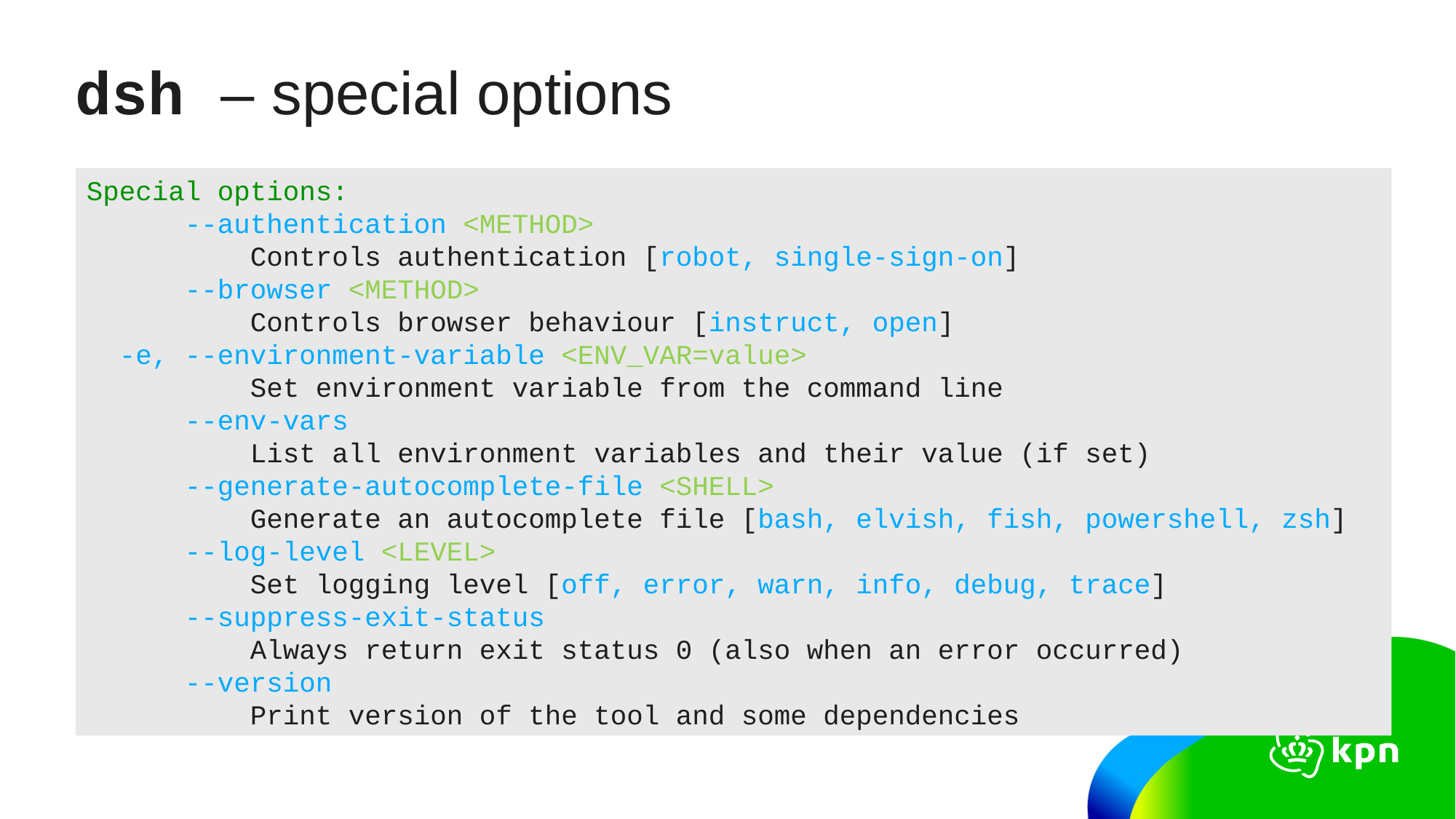

# dsh – special options
Special options:
      --authentication <METHOD>
          Controls authentication [robot, single-sign-on]
      --browser <METHOD>
          Controls browser behaviour [instruct, open]
  -e, --environment-variable <ENV_VAR=value>
          Set environment variable from the command line
      --env-vars
          List all environment variables and their value (if set)
      --generate-autocomplete-file <SHELL>
          Generate an autocomplete file [bash, elvish, fish, powershell, zsh]
      --log-level <LEVEL>
          Set logging level [off, error, warn, info, debug, trace]
      --suppress-exit-status
          Always return exit status 0 (also when an error occurred)
      --version
          Print version of the tool and some dependencies